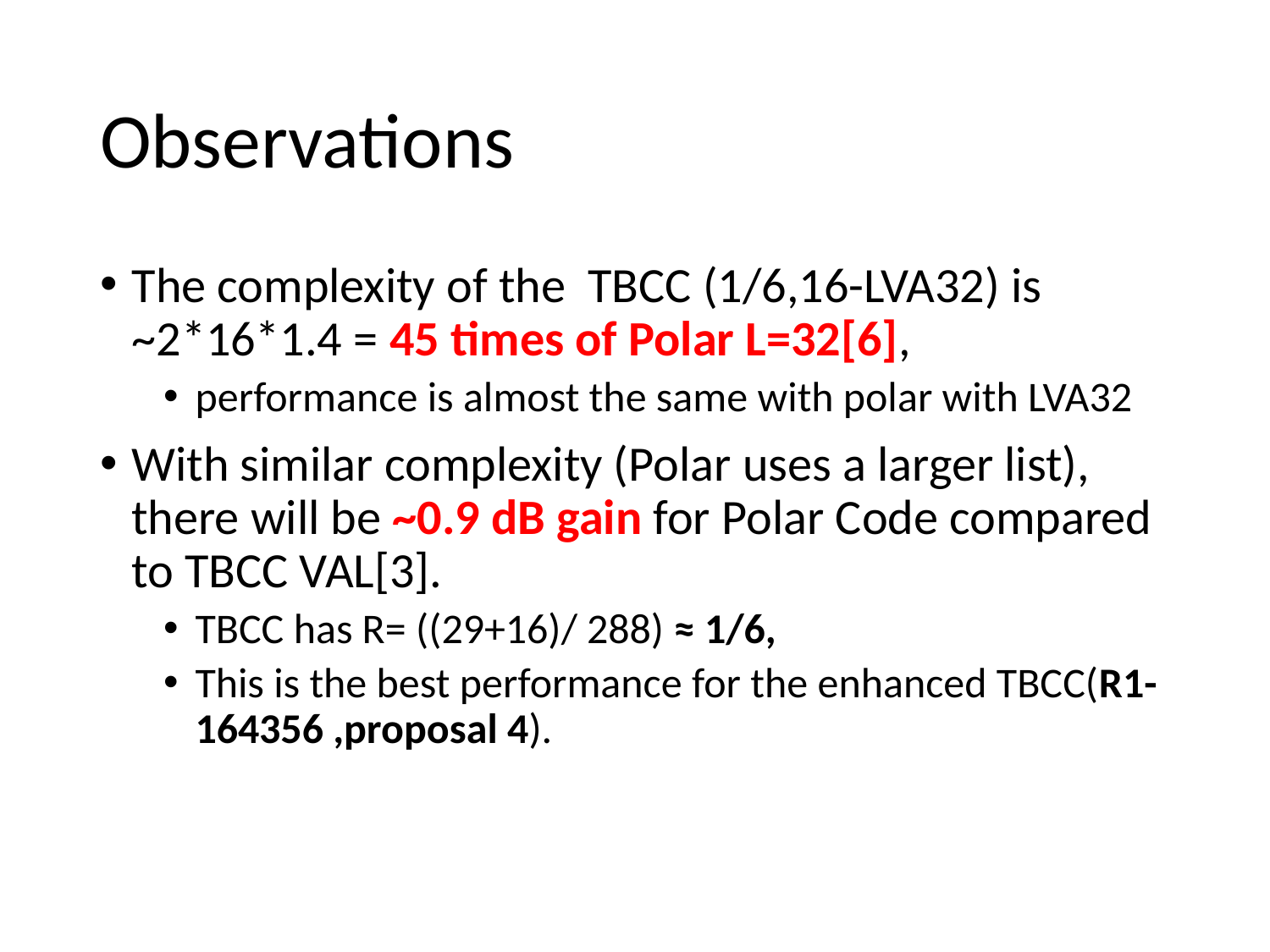

# Observations
The complexity of the  TBCC (1/6,16-LVA32) is ~2*16*1.4 = 45 times of Polar L=32[6],
performance is almost the same with polar with LVA32
With similar complexity (Polar uses a larger list), there will be ~0.9 dB gain for Polar Code compared to TBCC VAL[3].
TBCC has R= ((29+16)/ 288) ≈ 1/6,
This is the best performance for the enhanced TBCC(R1- 164356 ,proposal 4).